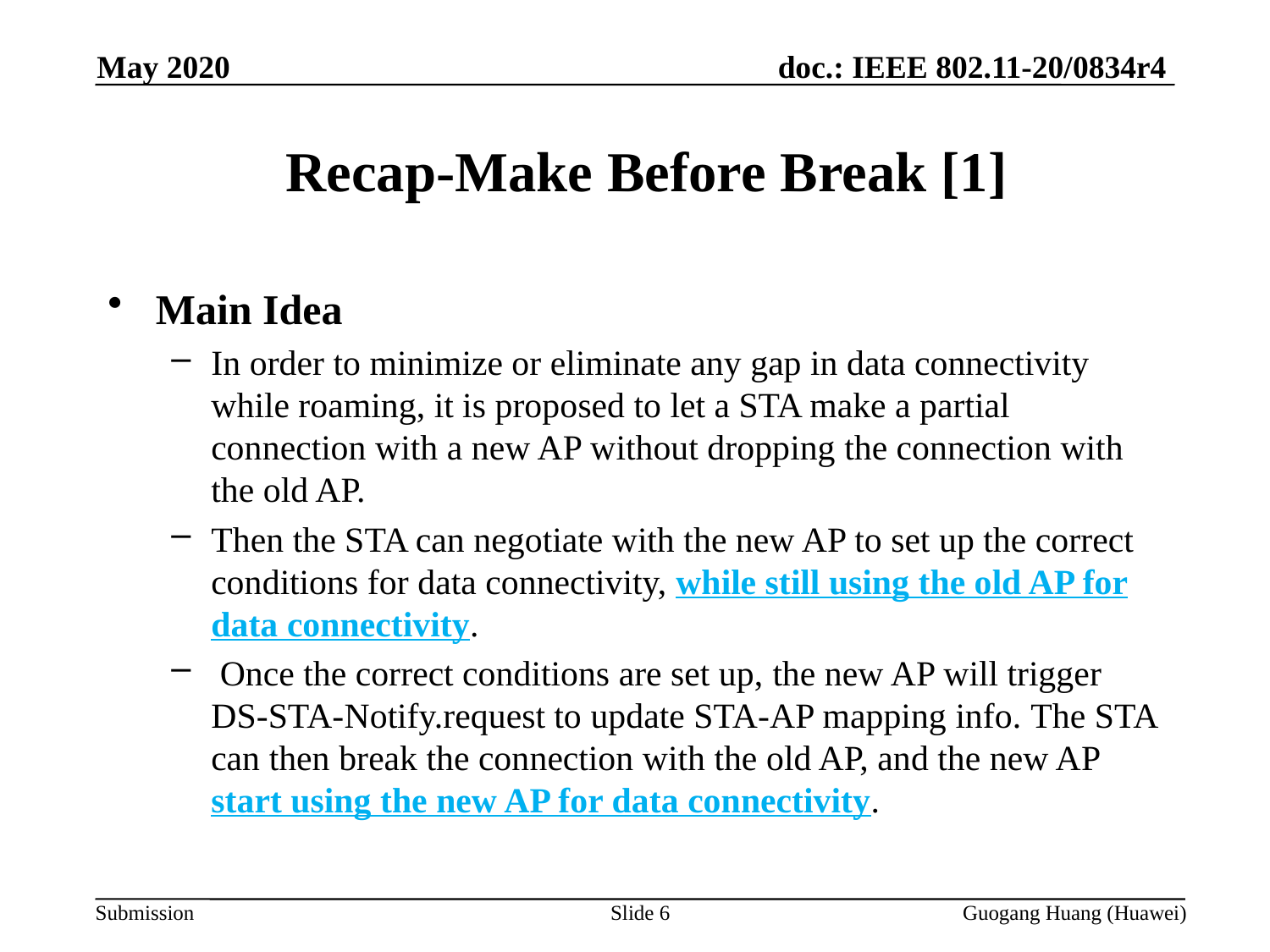

May 2020
Recap-Make Before Break [1]
Main Idea
In order to minimize or eliminate any gap in data connectivity while roaming, it is proposed to let a STA make a partial connection with a new AP without dropping the connection with the old AP.
Then the STA can negotiate with the new AP to set up the correct conditions for data connectivity, while still using the old AP for data connectivity.
 Once the correct conditions are set up, the new AP will trigger DS-STA-Notify.request to update STA-AP mapping info. The STA can then break the connection with the old AP, and the new AP start using the new AP for data connectivity.

Slide 6
Guogang Huang (Huawei)